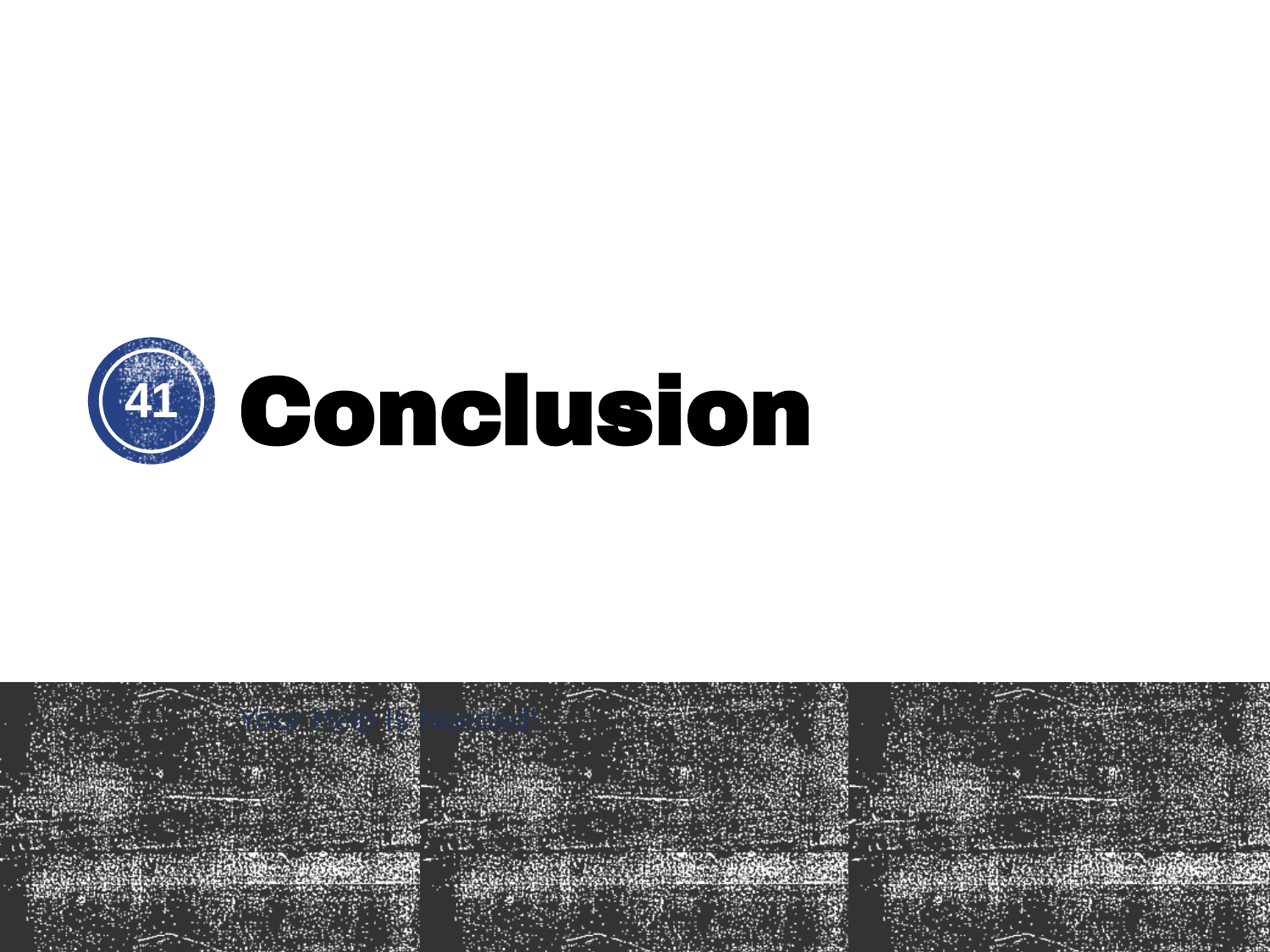

# Conclusion
41
Your Help Is Needed!